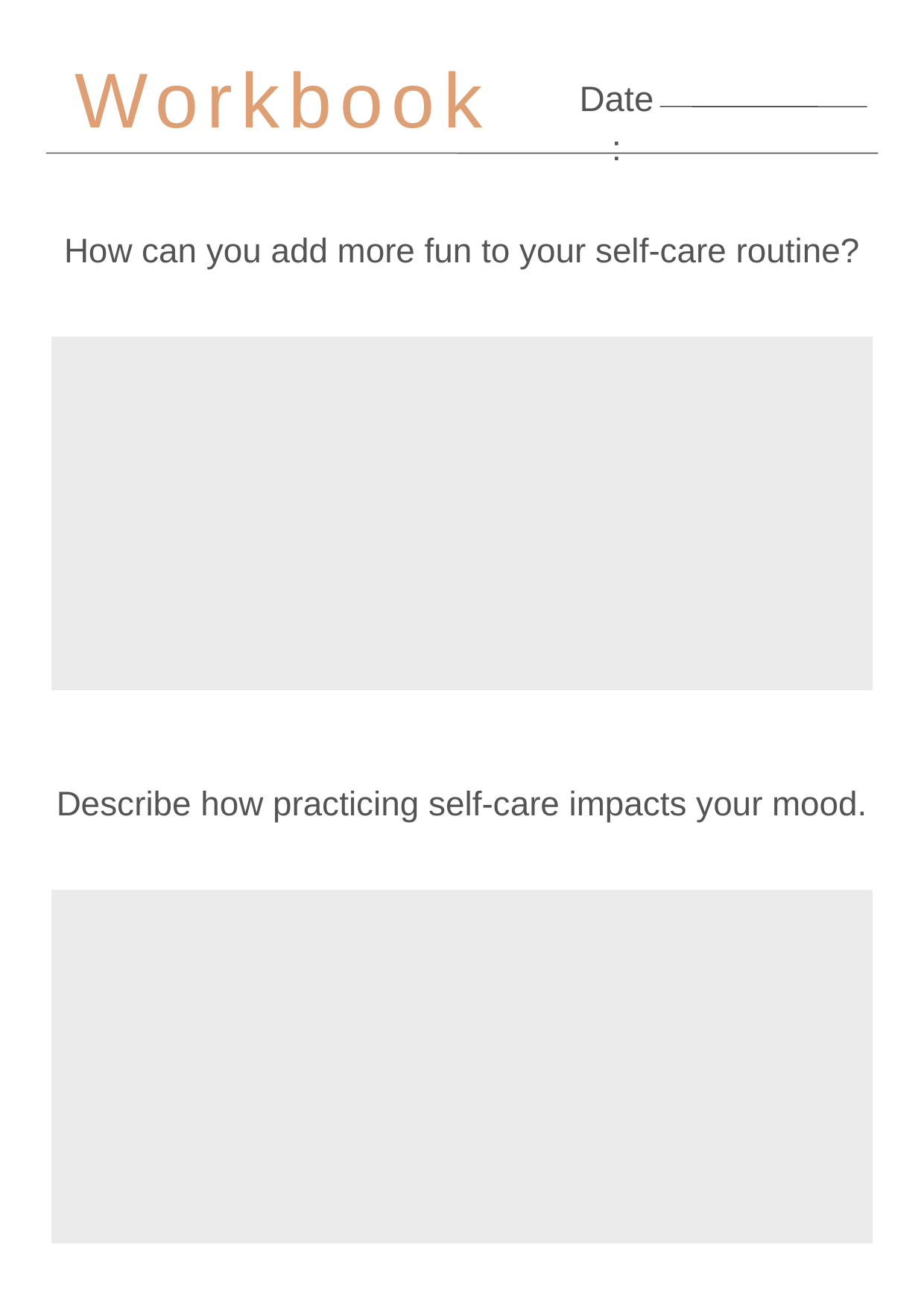

Workbook
Date:

How can you add more fun to your self-care routine?

Describe how practicing self-care impacts your mood.